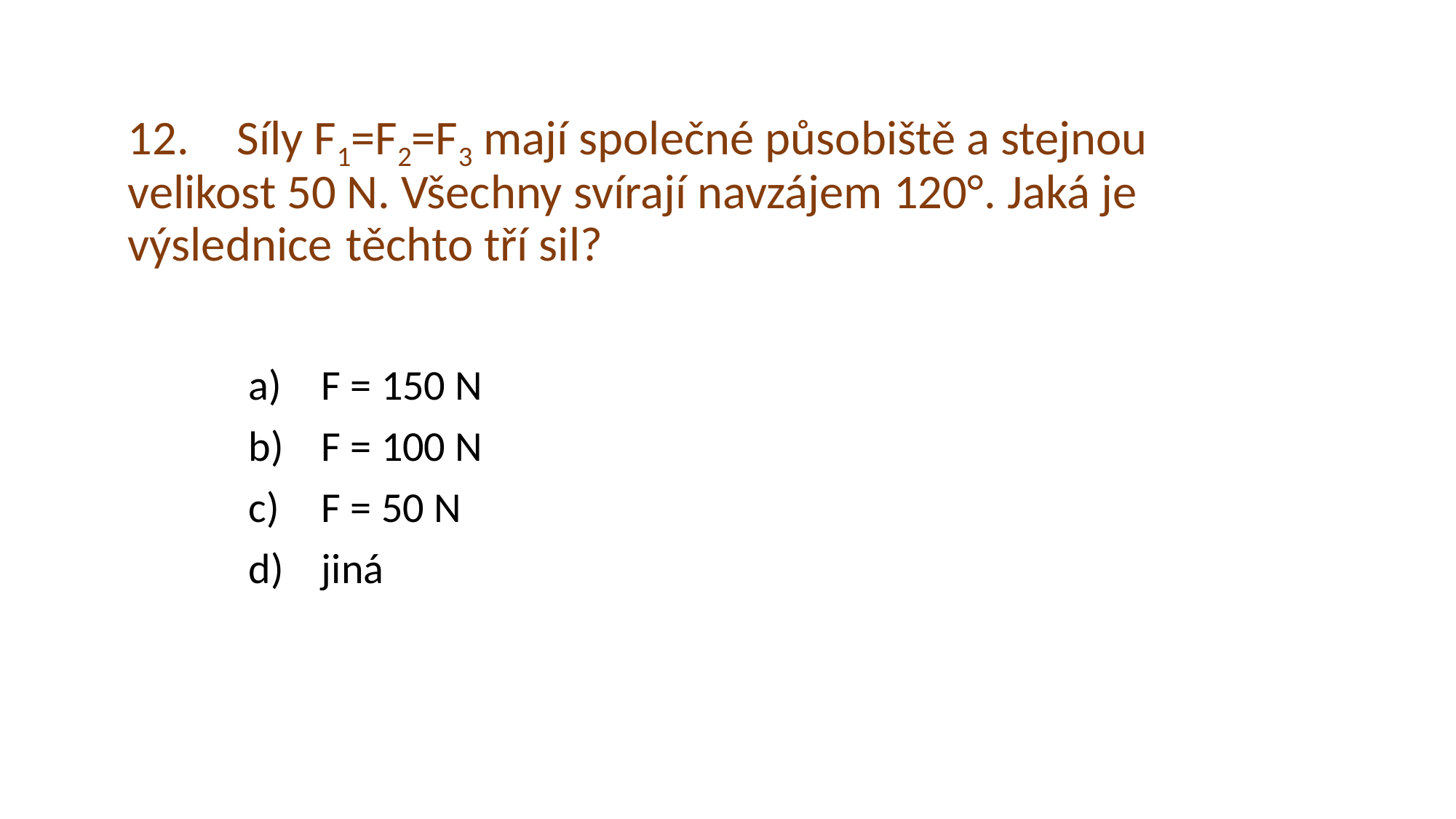

# 12.	Síly F1=F2=F3 mají společné působiště a stejnou 	velikost 50 N. Všechny svírají navzájem 120°. Jaká je 	výslednice 	těchto tří sil?
F = 150 N
F = 100 N
F = 50 N
jiná